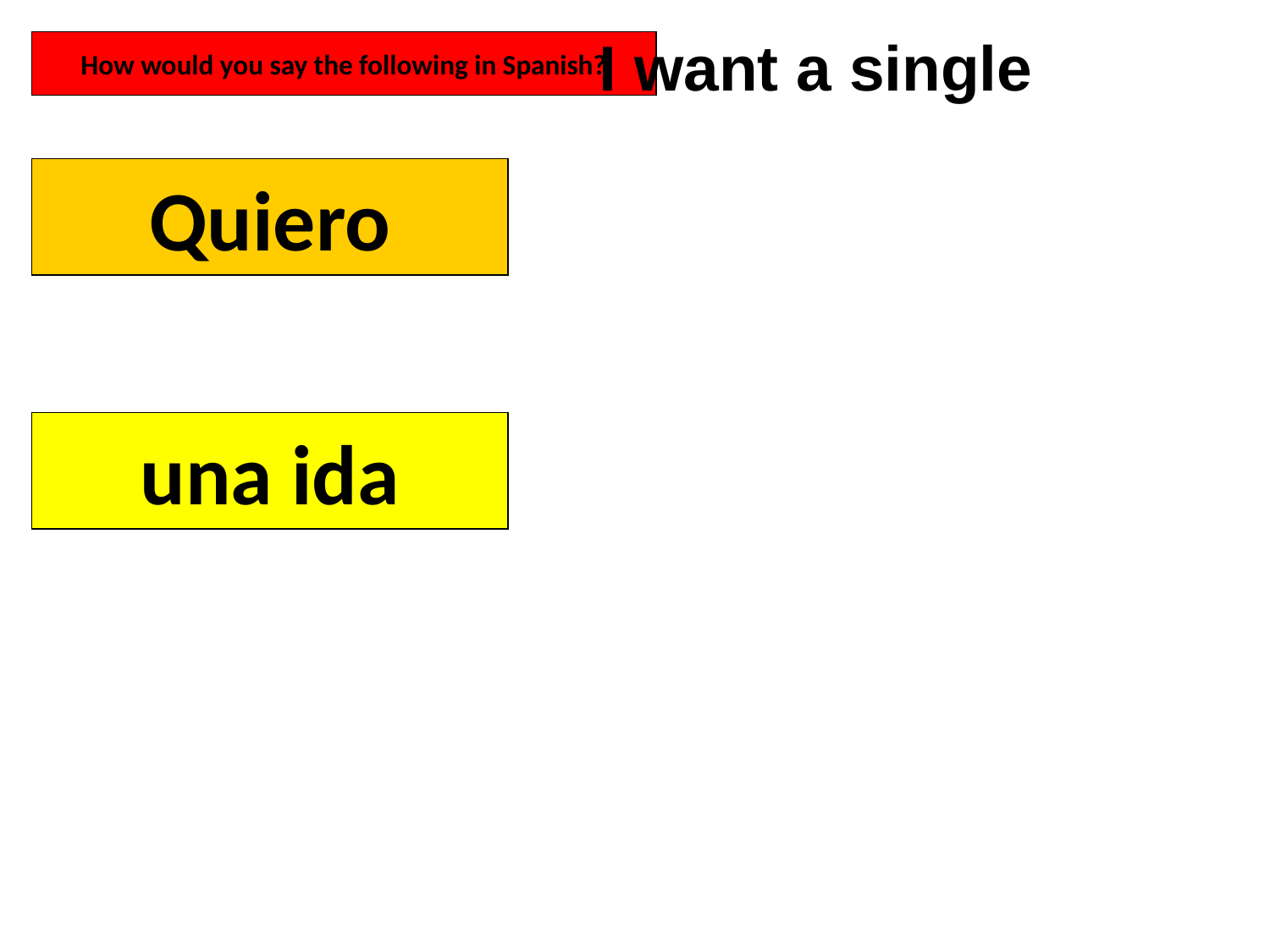

I want a single
How would you say the following in Spanish?
Quiero
una ida